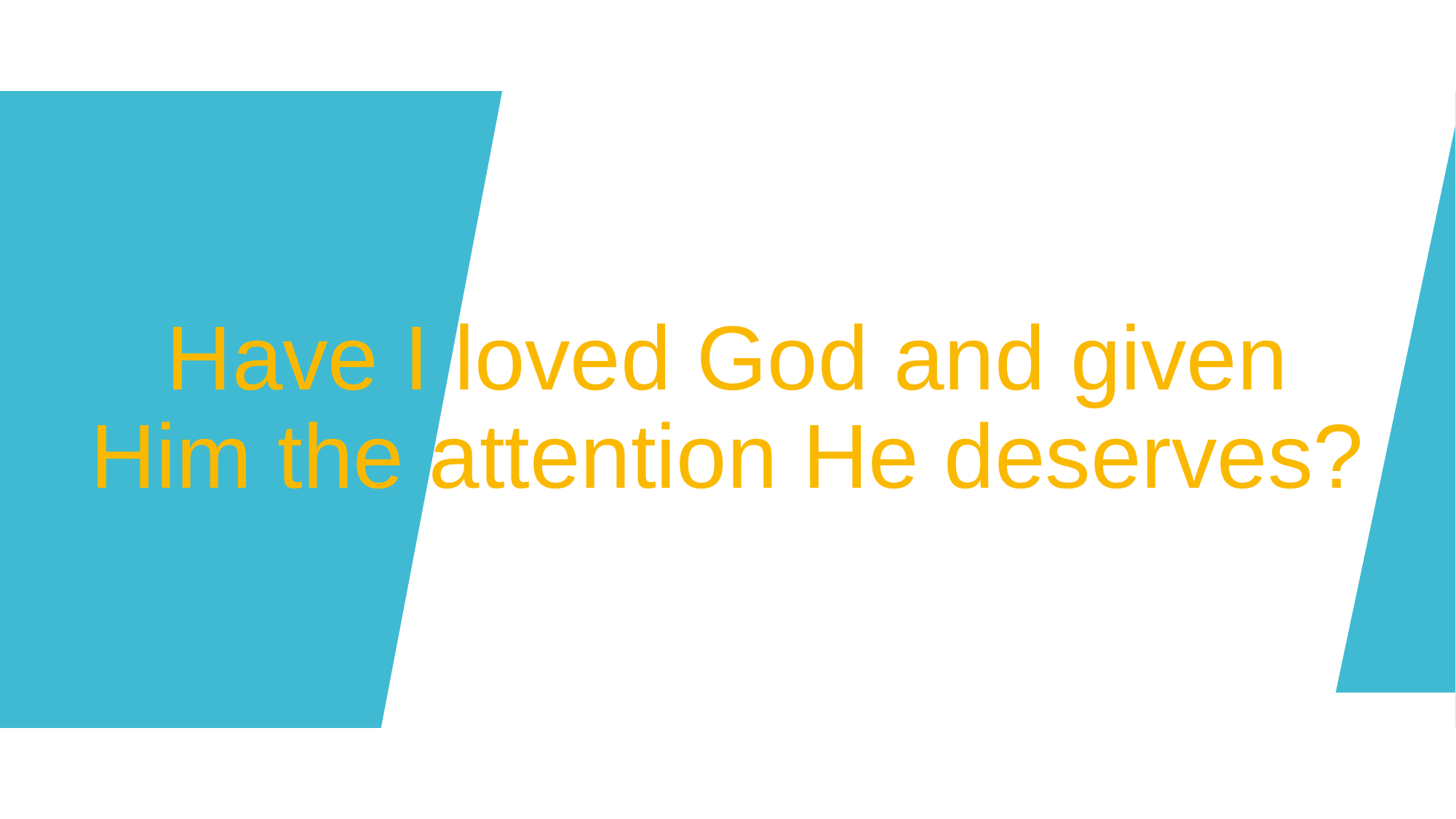

Have I loved God and given Him the attention He deserves?